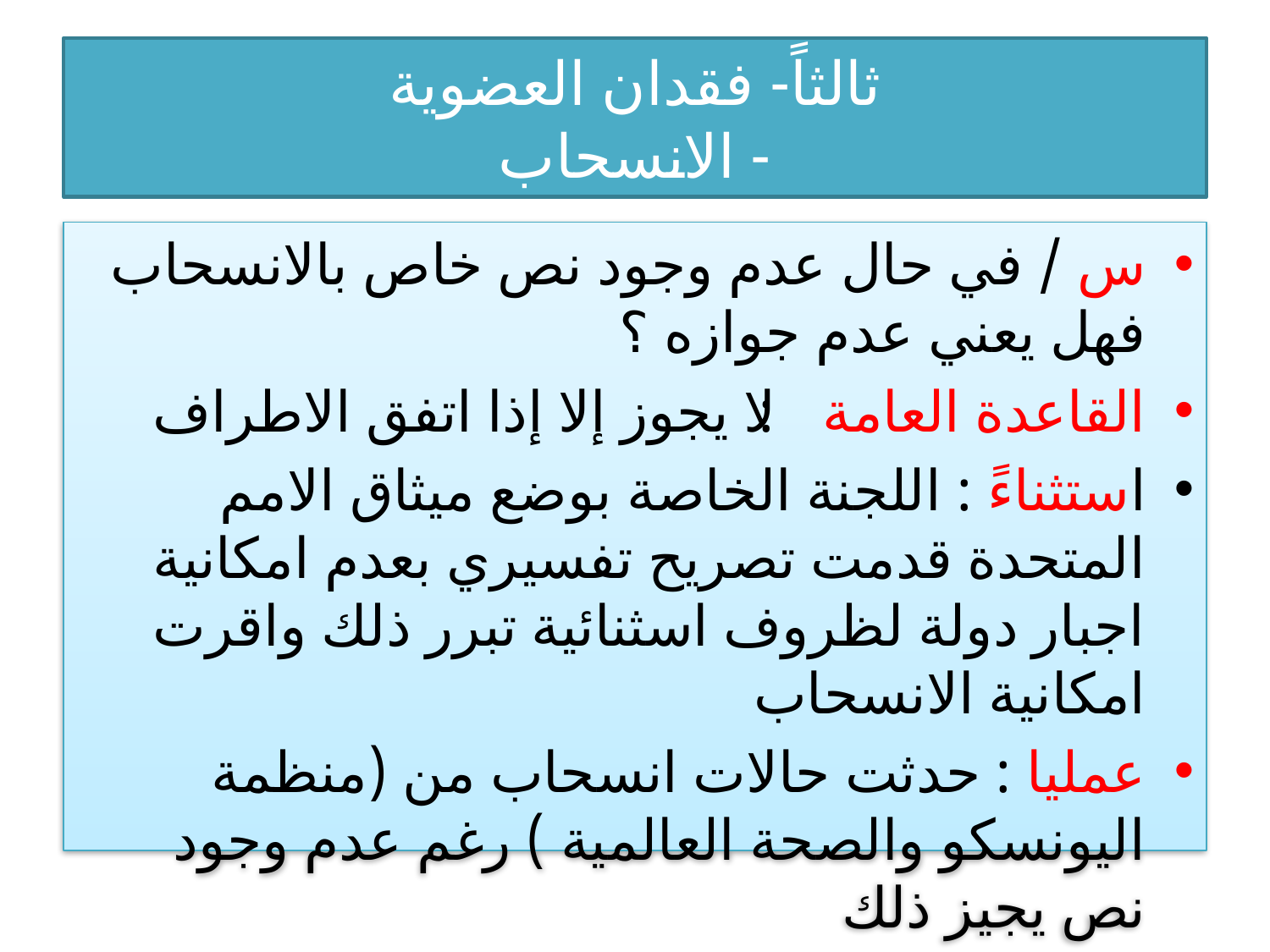

# ثالثاً- فقدان العضوية - الانسحاب
س / في حال عدم وجود نص خاص بالانسحاب فهل يعني عدم جوازه ؟
القاعدة العامة : لا يجوز إلا إذا اتفق الاطراف
استثناءً : اللجنة الخاصة بوضع ميثاق الامم المتحدة قدمت تصريح تفسيري بعدم امكانية اجبار دولة لظروف اسثنائية تبرر ذلك واقرت امكانية الانسحاب
عمليا : حدثت حالات انسحاب من (منظمة اليونسكو والصحة العالمية ) رغم عدم وجود نص يجيز ذلك